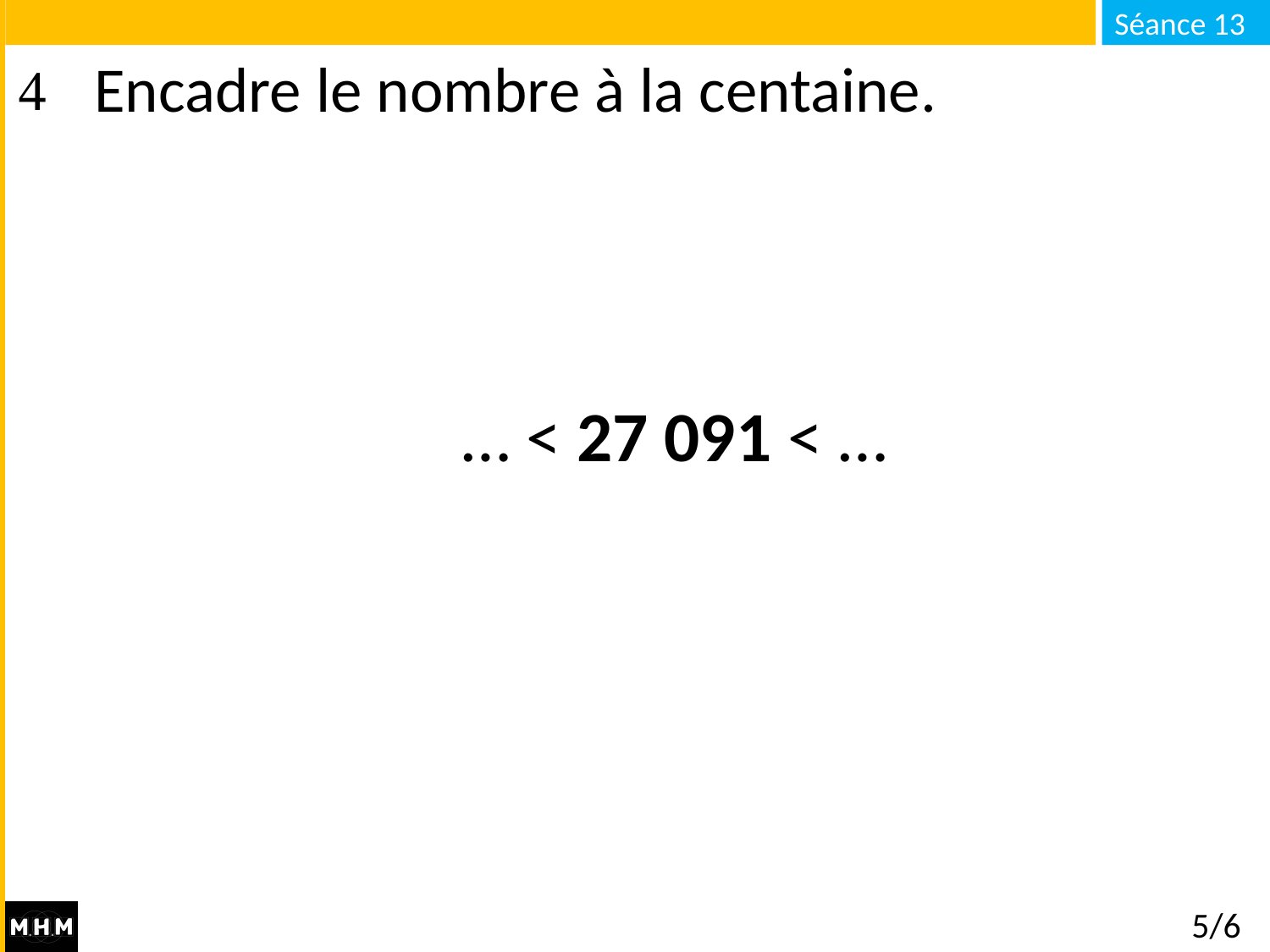

# Encadre le nombre à la centaine.
… < 27 091 < …
5/6